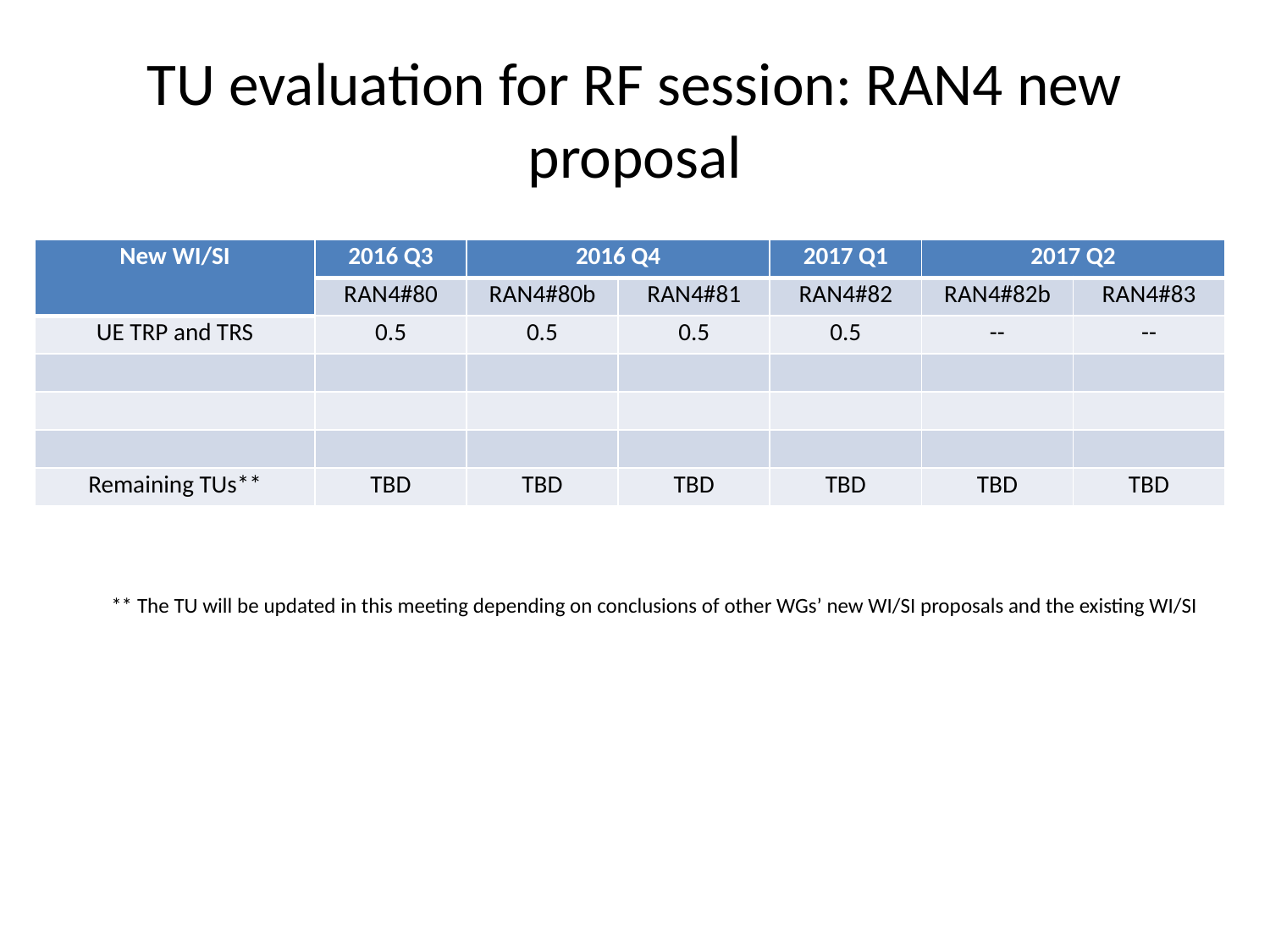

# TU evaluation for RF session: RAN4 new proposal
| New WI/SI | 2016 Q3 | 2016 Q4 |  | 2017 Q1 | 2017 Q2 |  |
| --- | --- | --- | --- | --- | --- | --- |
|  | RAN4#80 | RAN4#80b | RAN4#81 | RAN4#82 | RAN4#82b | RAN4#83 |
| UE TRP and TRS | 0.5 | 0.5 | 0.5 | 0.5 | -- | -- |
|  |  |  |  |  |  |  |
|  |  |  |  |  |  |  |
|  |  |  |  |  |  |  |
| Remaining TUs\*\* | TBD | TBD | TBD | TBD | TBD | TBD |
** The TU will be updated in this meeting depending on conclusions of other WGs’ new WI/SI proposals and the existing WI/SI